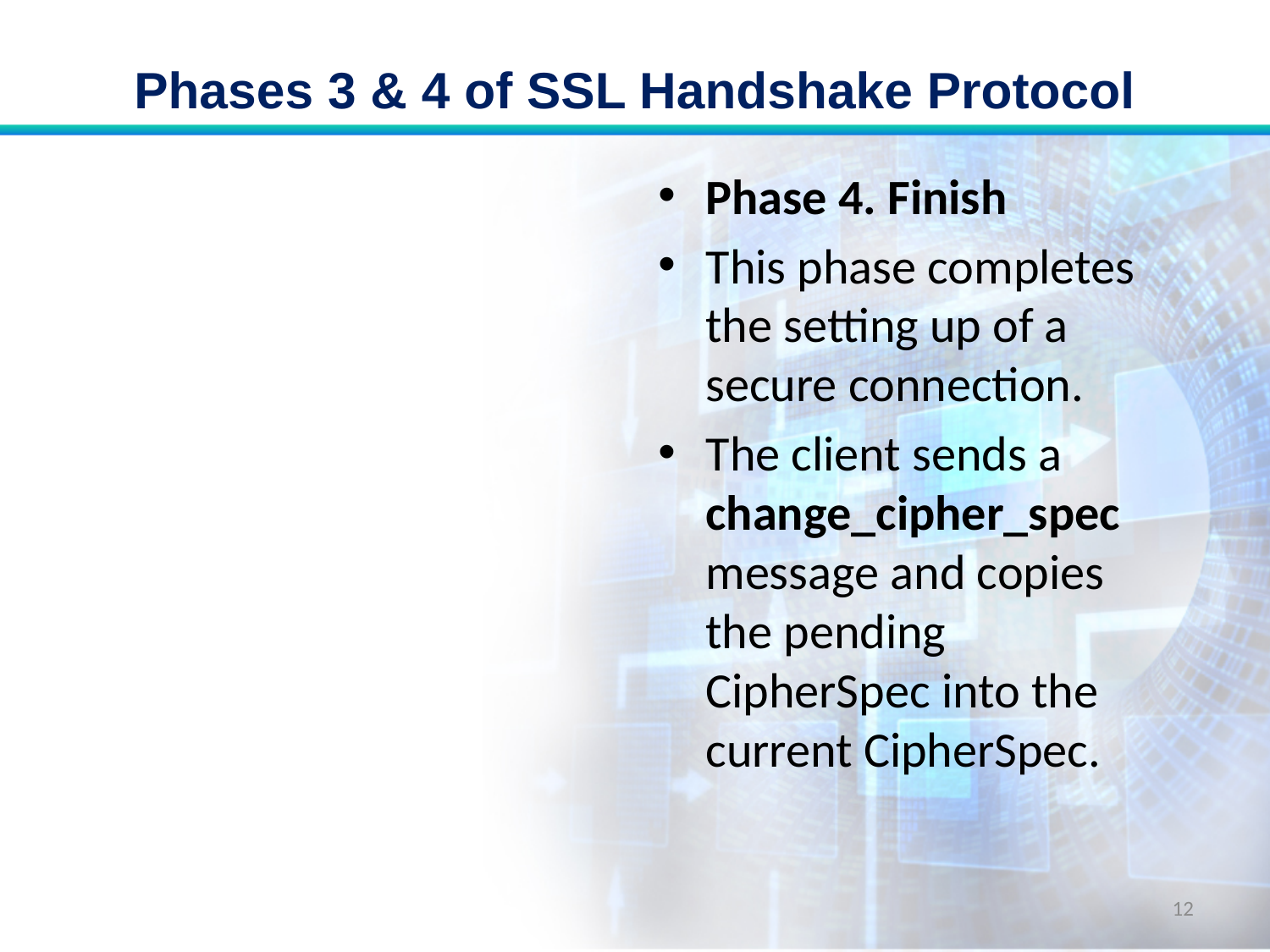

# Phases 3 & 4 of SSL Handshake Protocol
Phase 4. Finish
This phase completes the setting up of a secure connection.
The client sends a change_cipher_spec message and copies the pending CipherSpec into the current CipherSpec.
12